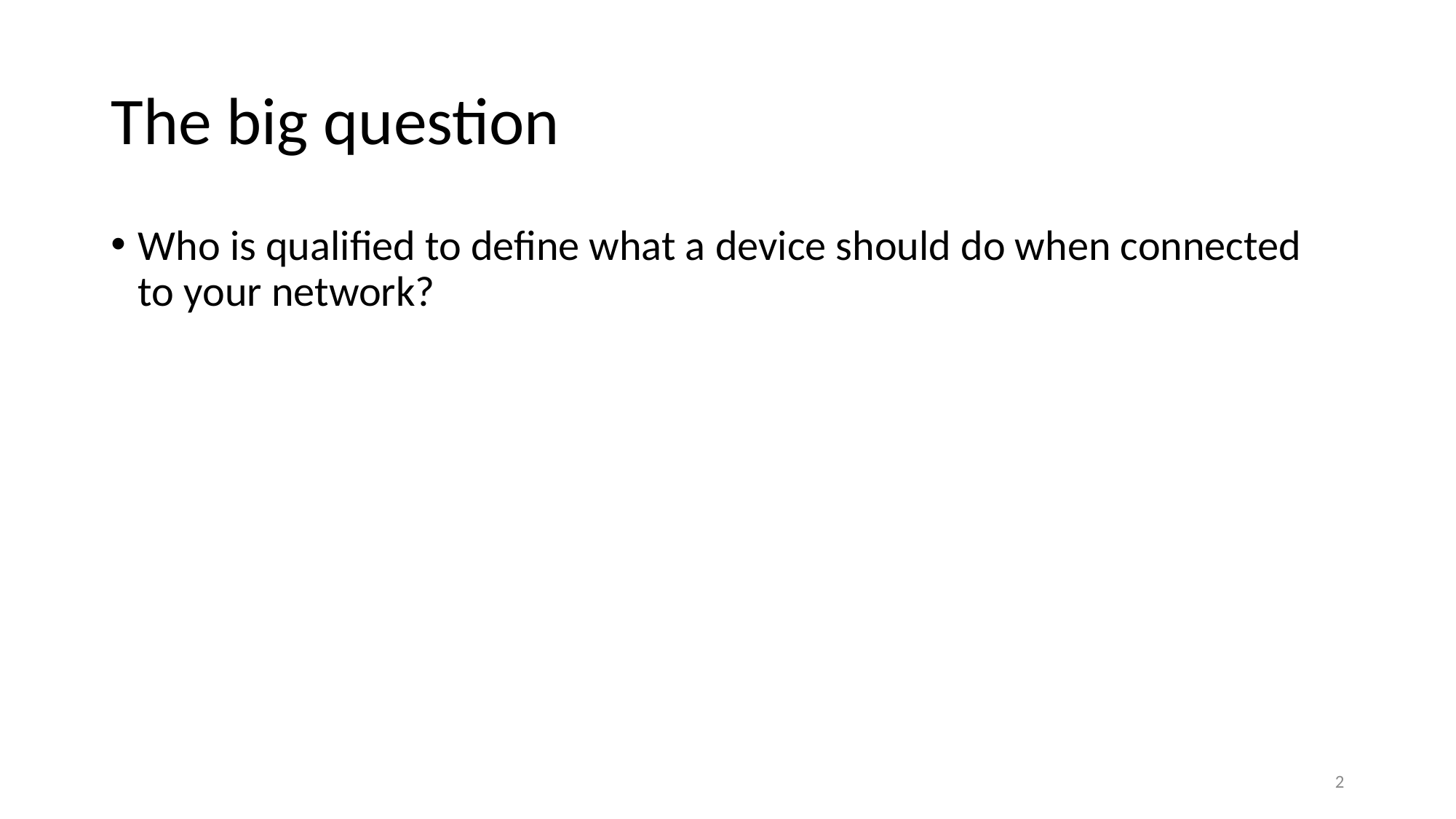

# The big question
Who is qualified to define what a device should do when connected to your network?
2